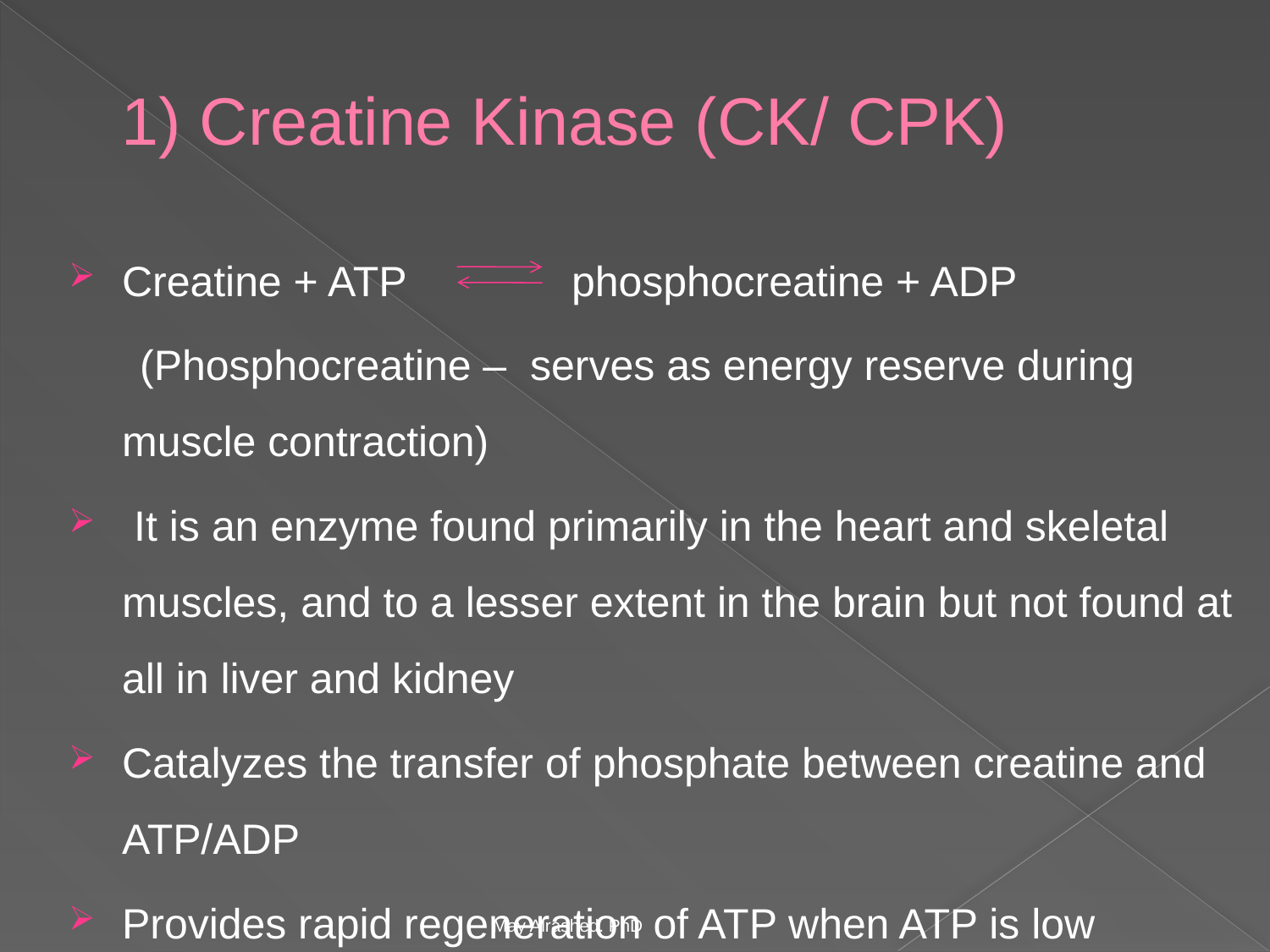

# 1) Creatine Kinase (CK/ CPK)
Creatine + ATP              phosphocreatine + ADP
      (Phosphocreatine –  serves as energy reserve during muscle contraction)
 It is an enzyme found primarily in the heart and skeletal muscles, and to a lesser extent in the brain but not found at all in liver and kidney
Catalyzes the transfer of phosphate between creatine and    ATP/ADP
Provides rapid regeneration of ATP when ATP is low

May Alrashed. PhD